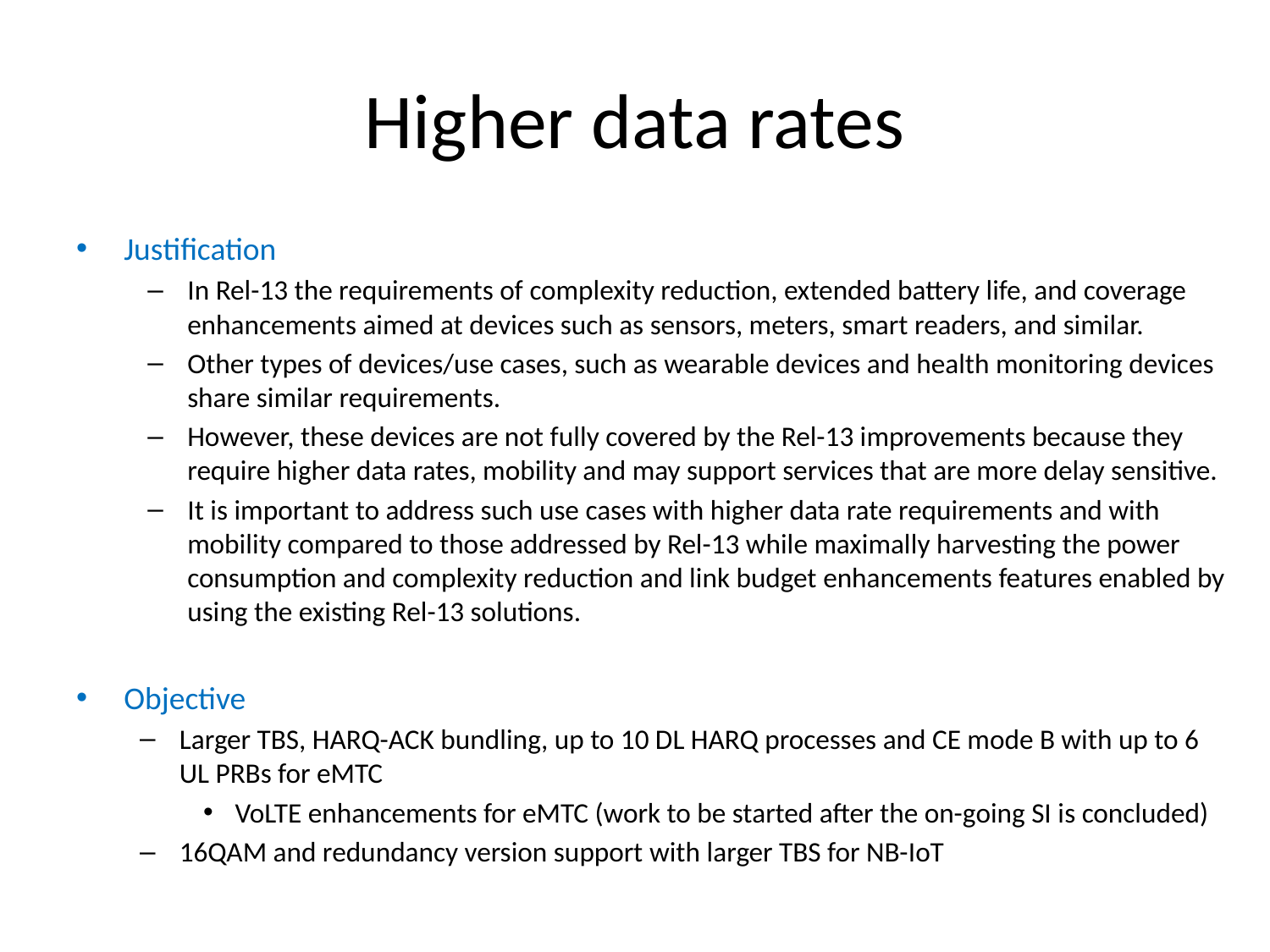

# Higher data rates
Justification
In Rel-13 the requirements of complexity reduction, extended battery life, and coverage enhancements aimed at devices such as sensors, meters, smart readers, and similar.
Other types of devices/use cases, such as wearable devices and health monitoring devices share similar requirements.
However, these devices are not fully covered by the Rel-13 improvements because they require higher data rates, mobility and may support services that are more delay sensitive.
It is important to address such use cases with higher data rate requirements and with mobility compared to those addressed by Rel-13 while maximally harvesting the power consumption and complexity reduction and link budget enhancements features enabled by using the existing Rel-13 solutions.

Objective
Larger TBS, HARQ-ACK bundling, up to 10 DL HARQ processes and CE mode B with up to 6 UL PRBs for eMTC
VoLTE enhancements for eMTC (work to be started after the on-going SI is concluded)
16QAM and redundancy version support with larger TBS for NB-IoT